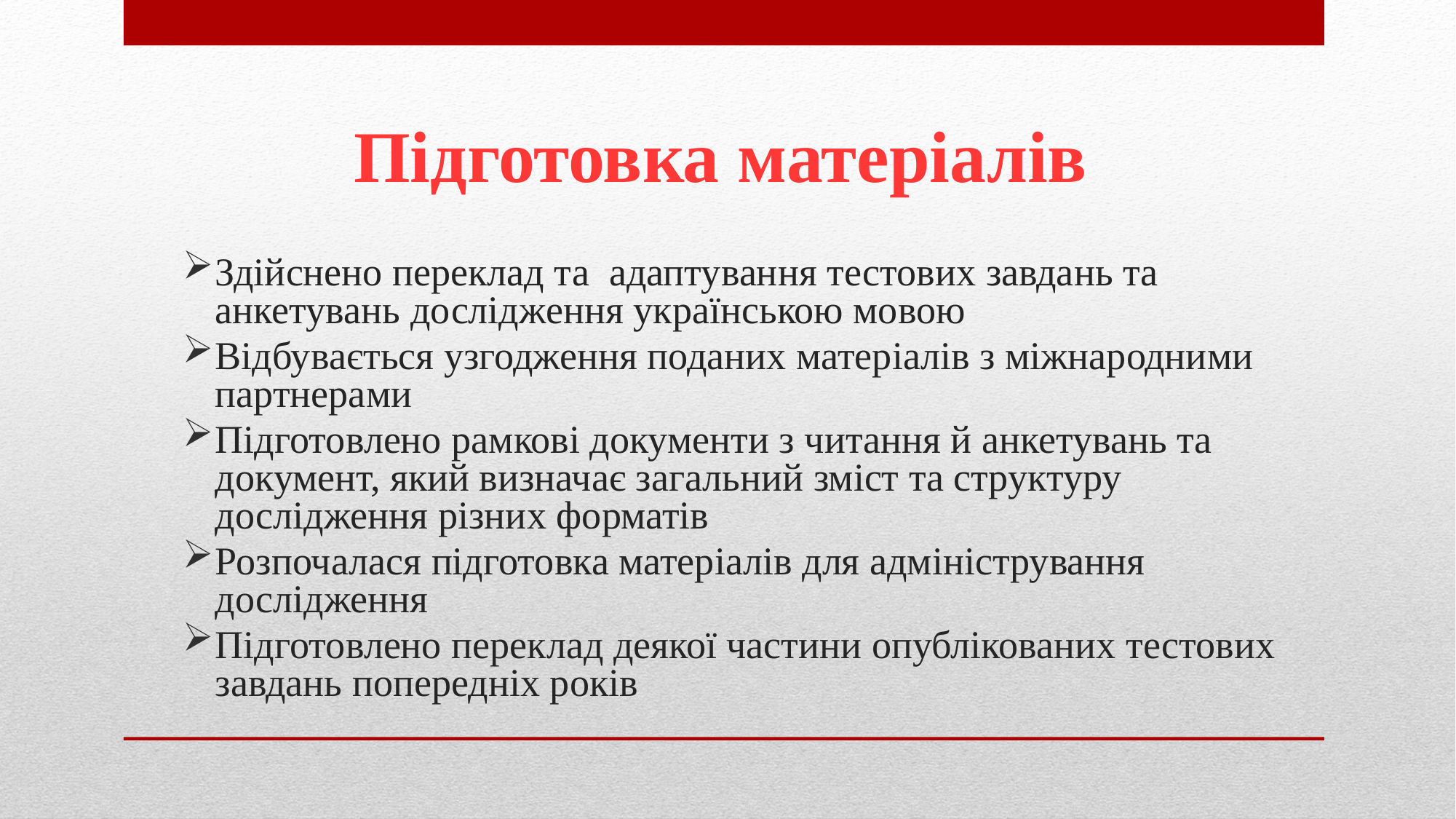

Підготовка матеріалів

Здійснено переклад та  адаптування тестових завдань та анкетувань дослідження українською мовою
Відбувається узгодження поданих матеріалів з міжнародними партнерами
Підготовлено рамкові документи з читання й анкетувань та документ, який визначає загальний зміст та структуру дослідження різних форматів
Розпочалася підготовка матеріалів для адміністрування дослідження
Підготовлено переклад деякої частини опублікованих тестових завдань попередніх років